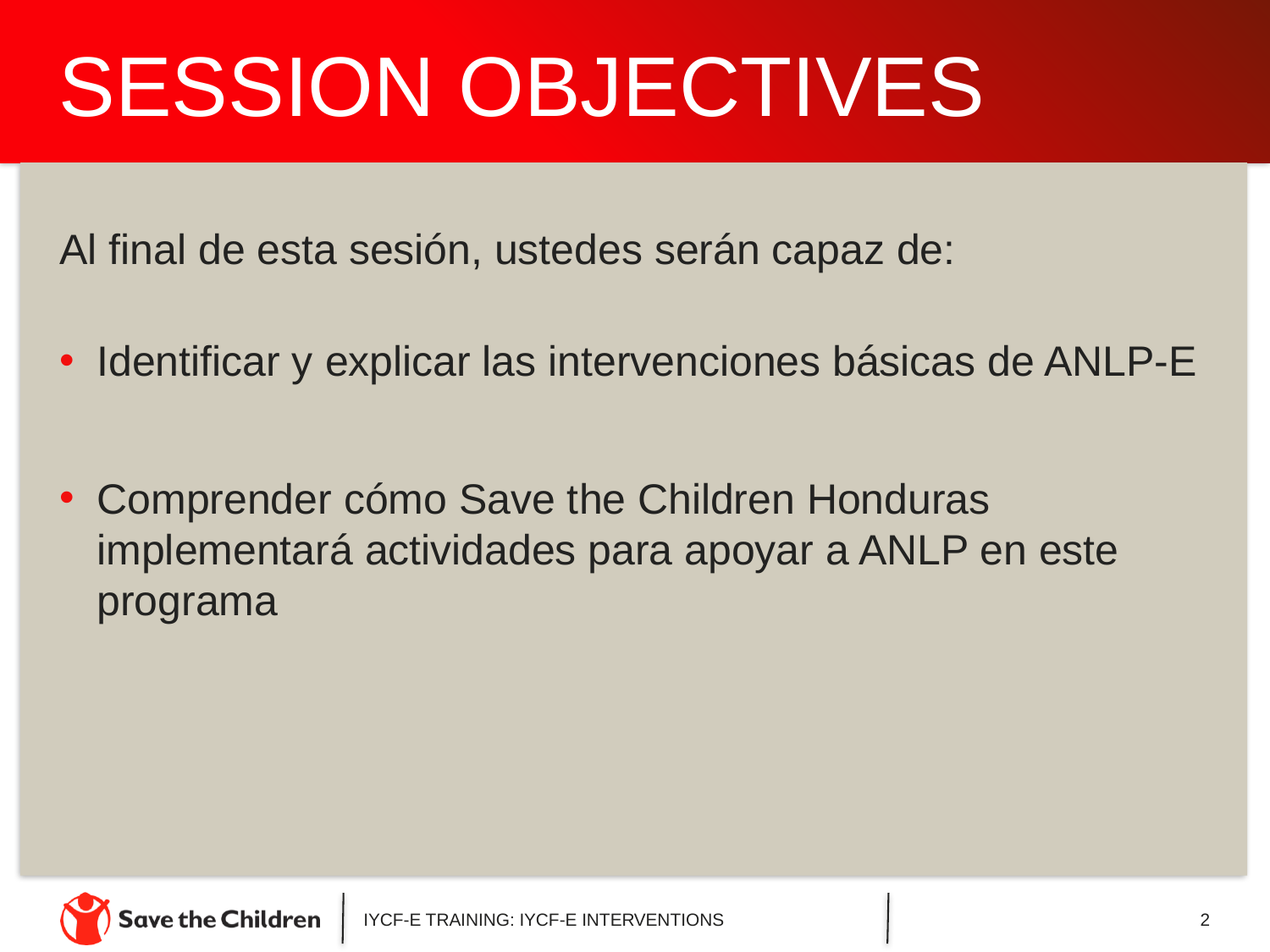

# SESSION OBJECTIVES
Al final de esta sesión, ustedes serán capaz de:

Identificar y explicar las intervenciones básicas de ANLP-E

Comprender cómo Save the Children Honduras implementará actividades para apoyar a ANLP en este programa
IYCF-E TRAINING: IYCF-E INTERVENTIONS
2